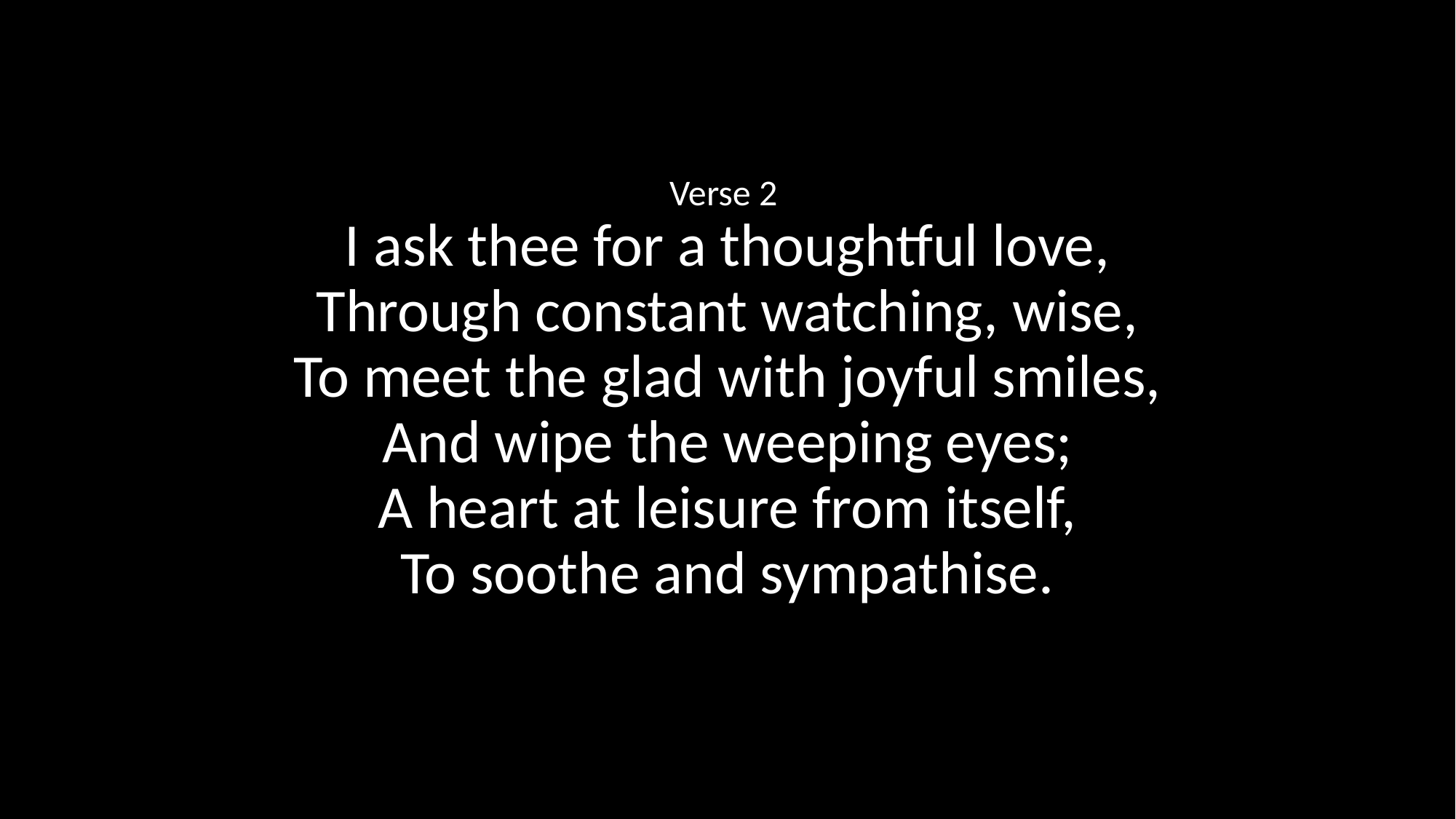

Verse 2
I ask thee for a thoughtful love,
Through constant watching, wise,
To meet the glad with joyful smiles,
And wipe the weeping eyes;
A heart at leisure from itself,
To soothe and sympathise.